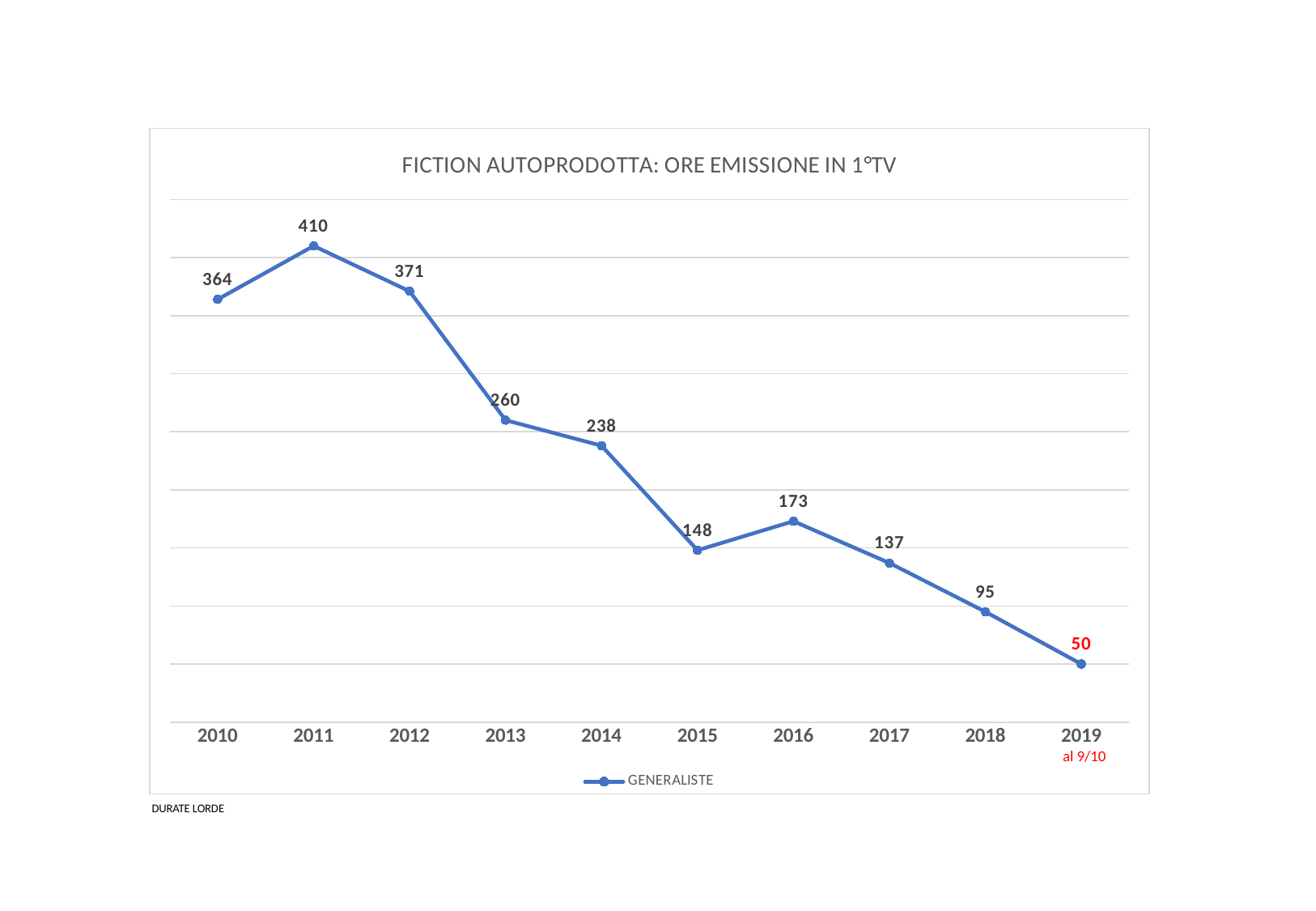

### Chart: FICTION AUTOPRODOTTA: ORE EMISSIONE IN 1°TV

| Category | GENERALISTE |
|---|---|
| 2010 | 364.0 |
| 2011 | 410.0 |
| 2012 | 371.0 |
| 2013 | 260.0 |
| 2014 | 238.0 |
| 2015 | 148.0 |
| 2016 | 173.0 |
| 2017 | 137.0 |
| 2018 | 95.0 |
| 2019 | 50.0 |
al 9/10
DURATE LORDE